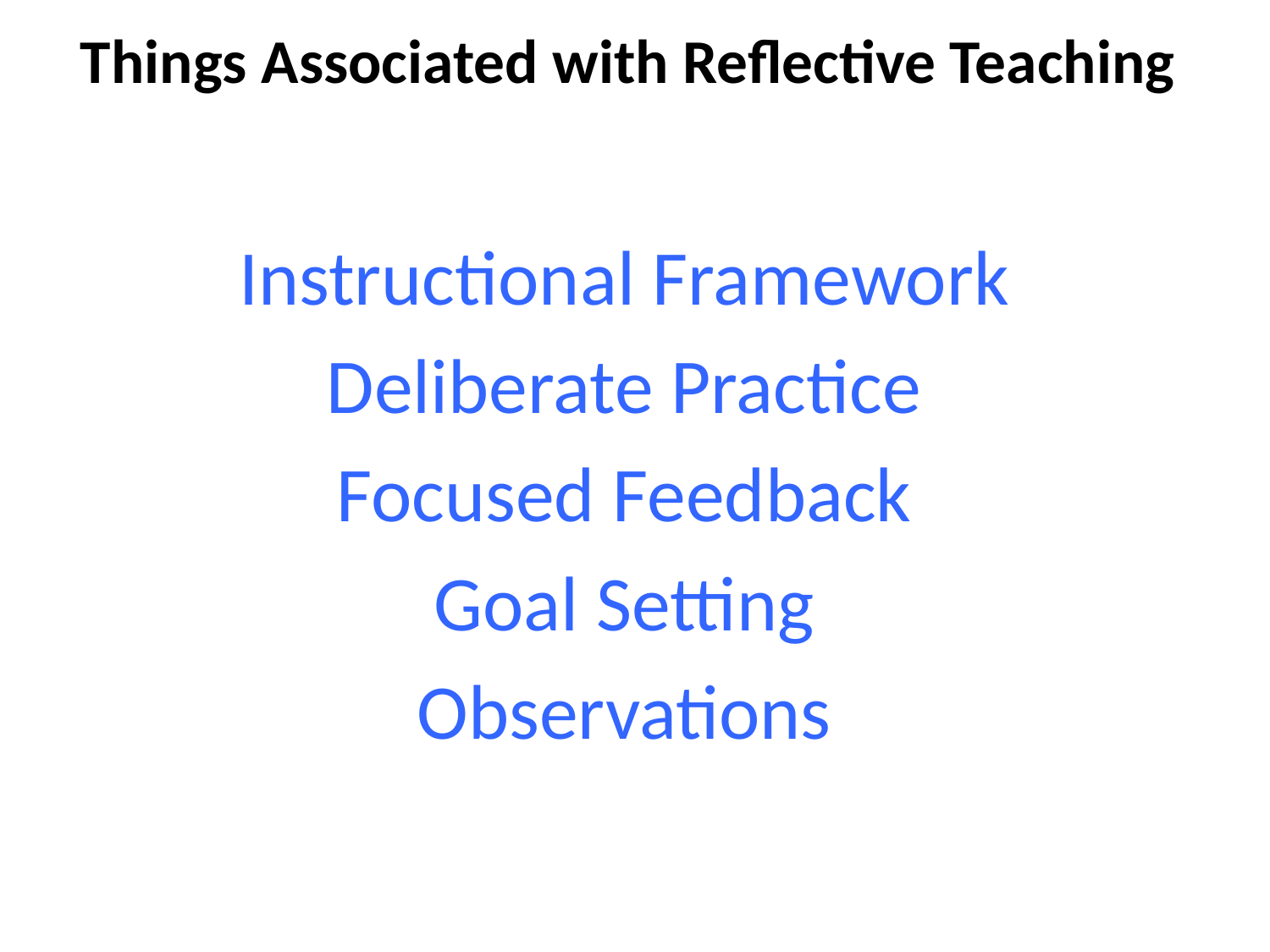

# Things Associated with Reflective Teaching

Instructional Framework
Deliberate Practice
Focused Feedback
Goal Setting
Observations